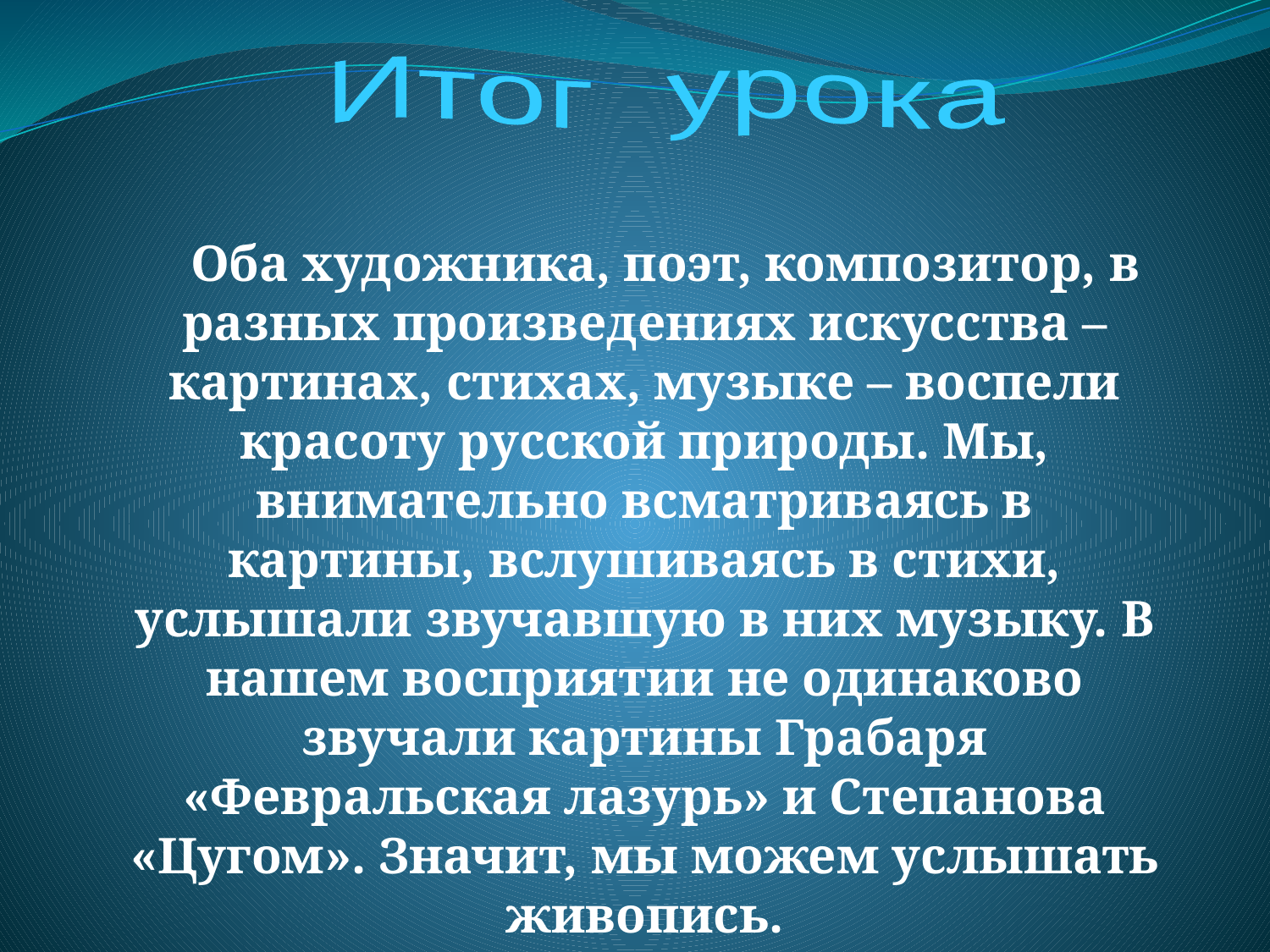

Итог  урока
     Оба художника, поэт, композитор, в разных произведениях искусства – картинах, стихах, музыке – воспели красоту русской природы. Мы, внимательно всматриваясь в картины, вслушиваясь в стихи, услышали звучавшую в них музыку. В нашем восприятии не одинаково звучали картины Грабаря «Февральская лазурь» и Степанова «Цугом». Значит, мы можем услышать живопись.